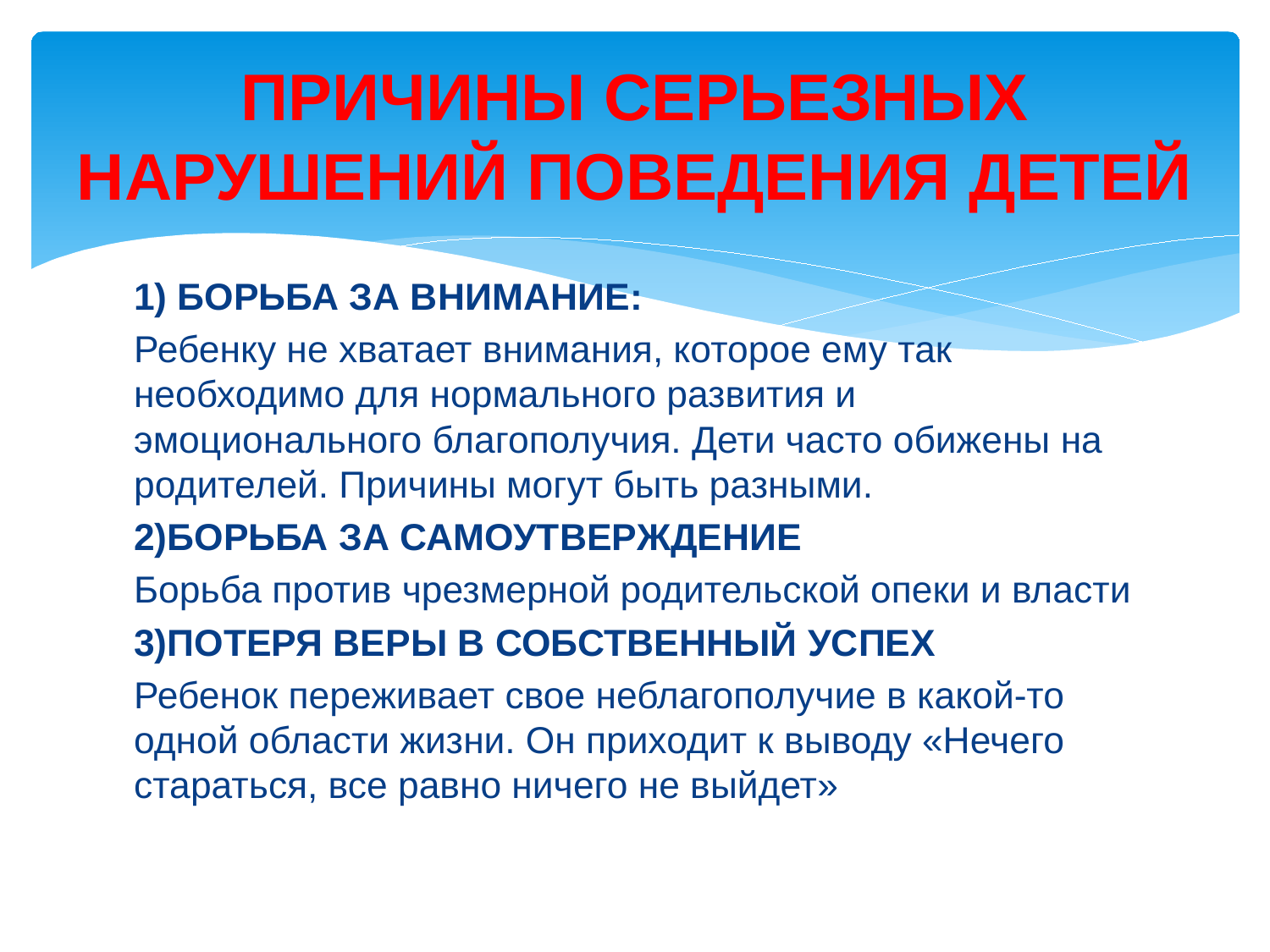

# ПРИЧИНЫ СЕРЬЕЗНЫХ НАРУШЕНИЙ ПОВЕДЕНИЯ ДЕТЕЙ
1) БОРЬБА ЗА ВНИМАНИЕ:
Ребенку не хватает внимания, которое ему так необходимо для нормального развития и эмоционального благополучия. Дети часто обижены на родителей. Причины могут быть разными.
2)БОРЬБА ЗА САМОУТВЕРЖДЕНИЕ
Борьба против чрезмерной родительской опеки и власти
3)ПОТЕРЯ ВЕРЫ В СОБСТВЕННЫЙ УСПЕХ
Ребенок переживает свое неблагополучие в какой-то одной области жизни. Он приходит к выводу «Нечего стараться, все равно ничего не выйдет»